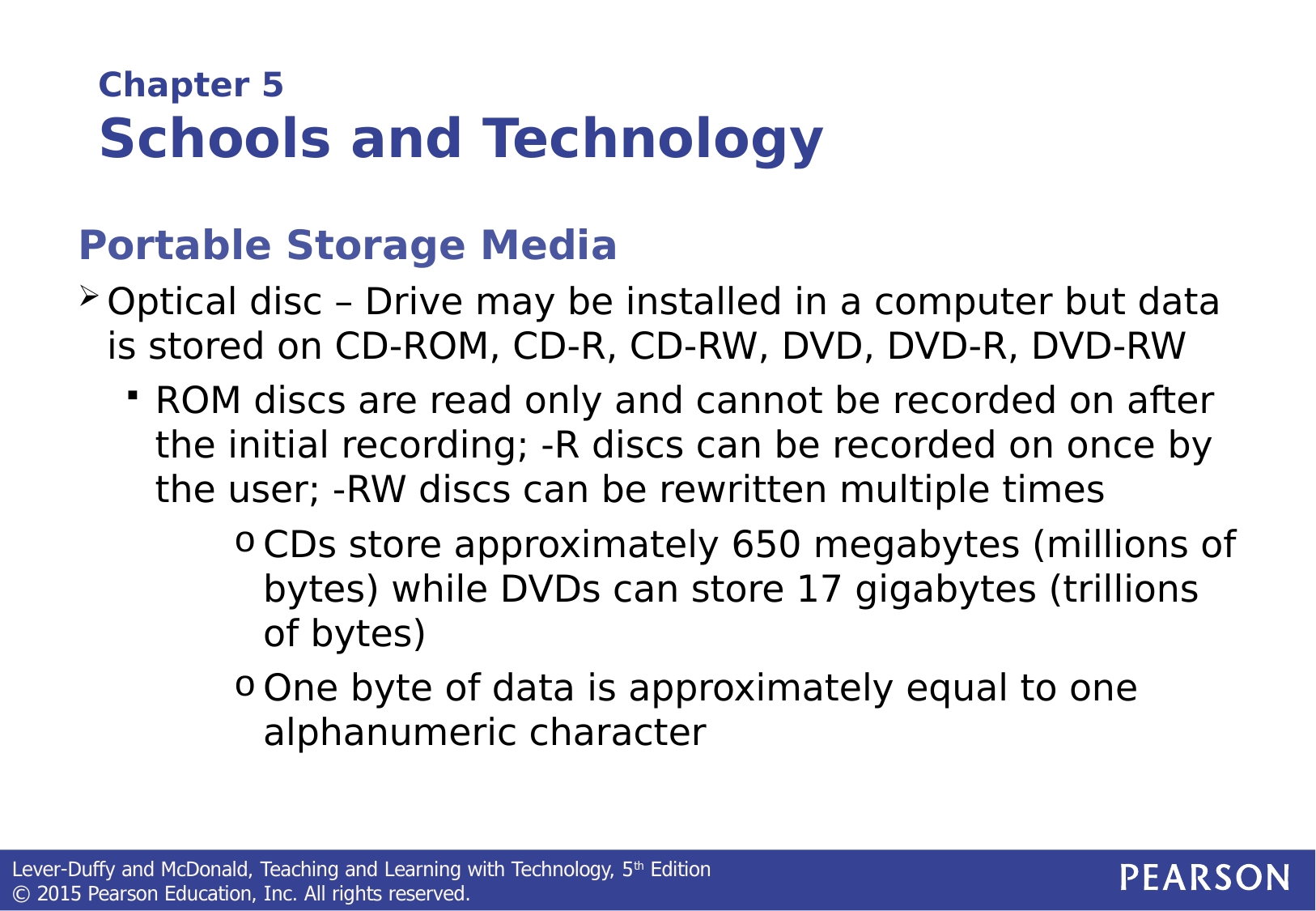

Chapter 5
Schools and Technology
Portable Storage Media
Optical disc – Drive may be installed in a computer but data is stored on CD-ROM, CD-R, CD-RW, DVD, DVD-R, DVD-RW
ROM discs are read only and cannot be recorded on after the initial recording; -R discs can be recorded on once by the user; -RW discs can be rewritten multiple times
CDs store approximately 650 megabytes (millions of bytes) while DVDs can store 17 gigabytes (trillions of bytes)
One byte of data is approximately equal to one alphanumeric character